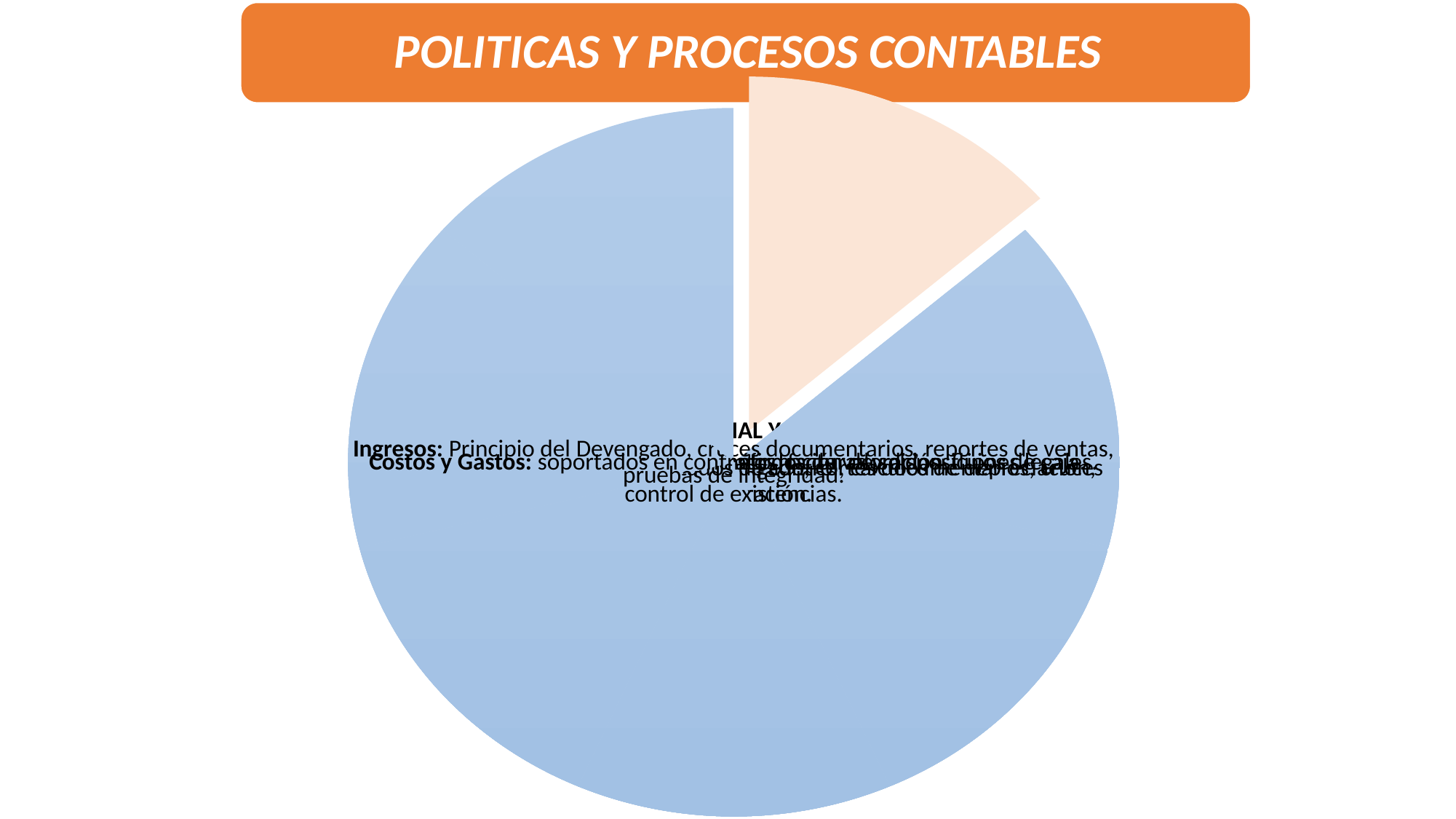

POLITICAS Y PROCESOS CONTABLES
POLÍTICA DE RECONOMIENTO INICIAL Y POSTERIOR=NORMA CONTABLE.
Bancos: Conciliaciones bancarias, confirmación de saldos, flujos de caja.

Cuentas por Cobrar: Principio del devengado, cortes documentarios, cruces con facturación.
Inventarios: kardex, métodos de valoración.

Propiedad, Planta y Equipo: Listados de control, cálculos de depreciación, control de existencias.
Ingresos: Principio del Devengado, cruces documentarios, reportes de ventas, pruebas de integridad.
Costos y Gastos: soportados en contratos, facturas y disposiciones legales.